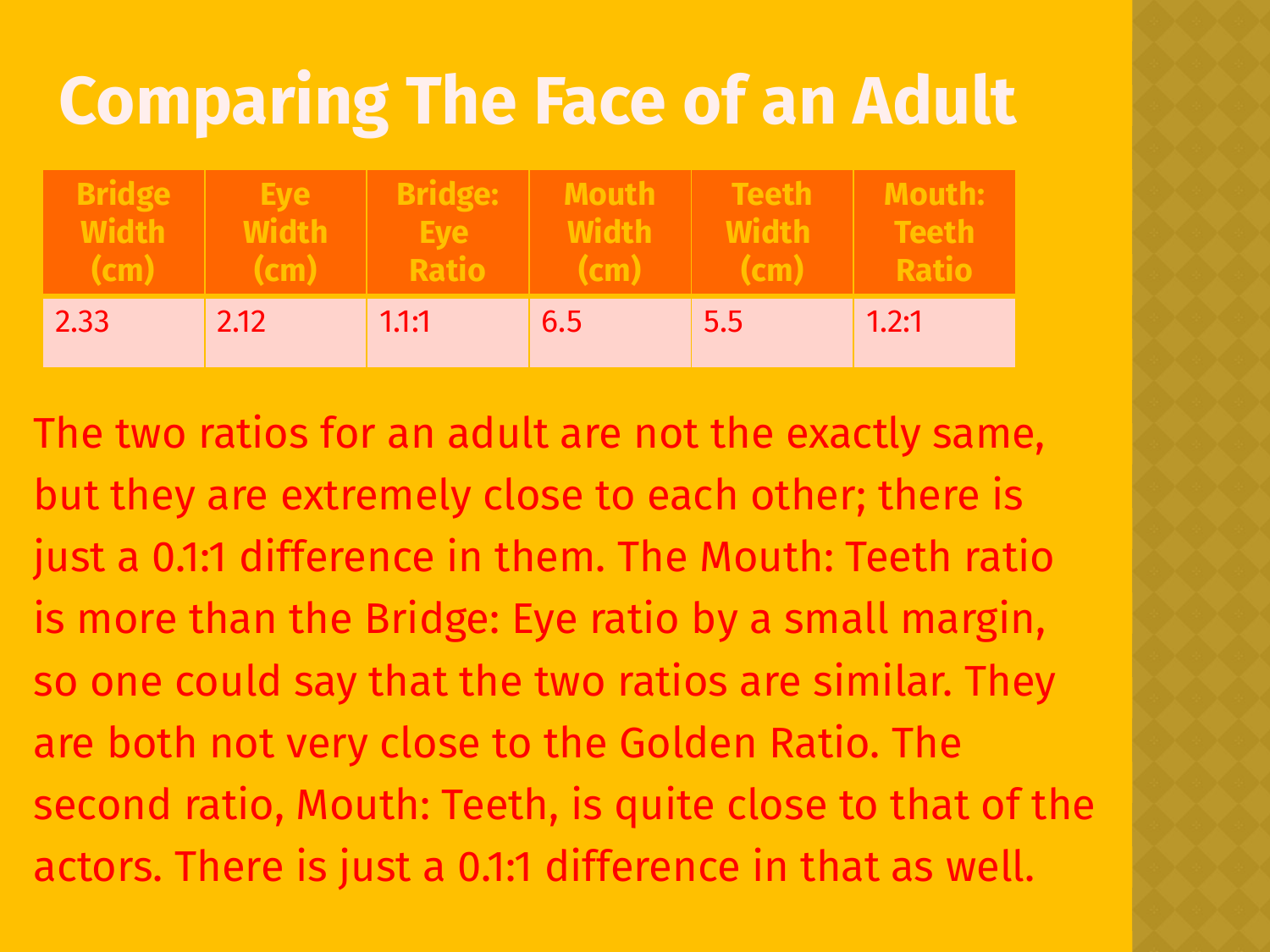

# Comparing The Face of an Adult
| Bridge Width (cm) | Eye Width (cm) | Bridge: Eye Ratio | Mouth Width (cm) | Teeth Width (cm) | Mouth: Teeth Ratio |
| --- | --- | --- | --- | --- | --- |
| 2.33 | 2.12 | 1.1:1 | 6.5 | 5.5 | 1.2:1 |
The two ratios for an adult are not the exactly same, but they are extremely close to each other; there is just a 0.1:1 difference in them. The Mouth: Teeth ratio is more than the Bridge: Eye ratio by a small margin, so one could say that the two ratios are similar. They are both not very close to the Golden Ratio. The second ratio, Mouth: Teeth, is quite close to that of the actors. There is just a 0.1:1 difference in that as well.